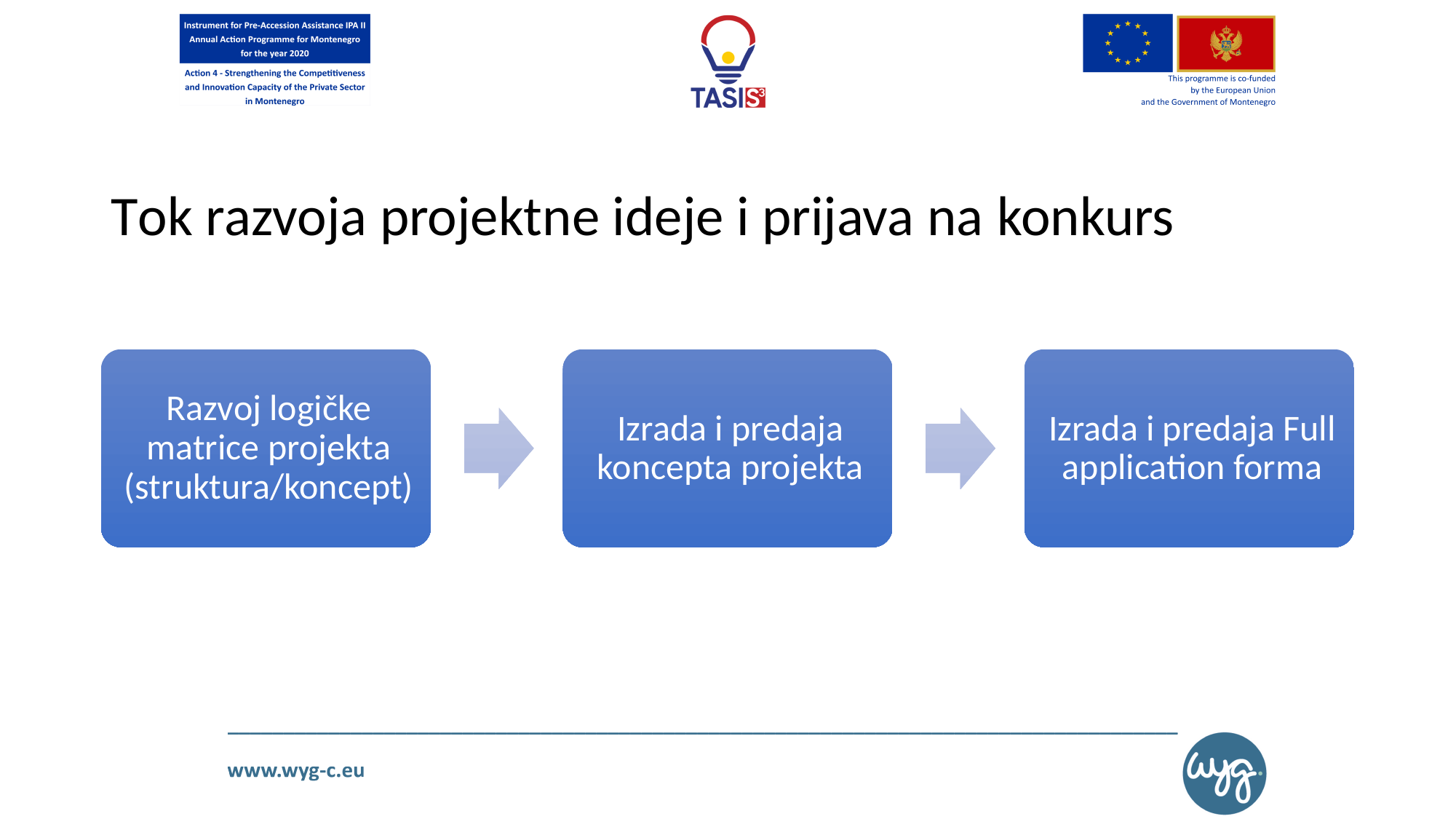

# Tok razvoja projektne ideje i prijava na konkurs
Razvoj logičke matrice projekta (struktura/koncept)

Izrada i predaja koncepta projekta

Izrada i predaja Full application forma